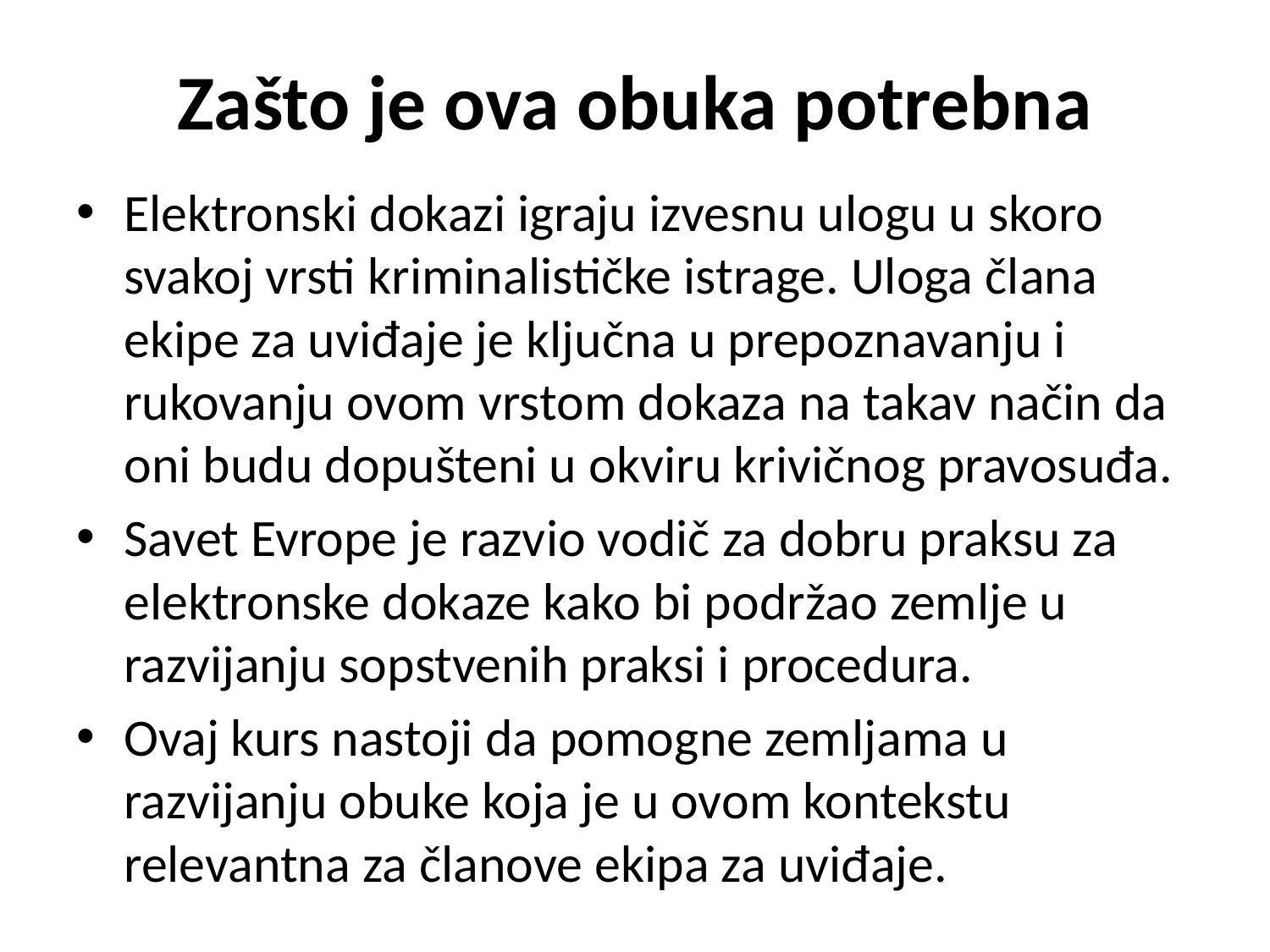

# Zašto je ova obuka potrebna
Elektronski dokazi igraju izvesnu ulogu u skoro svakoj vrsti kriminalističke istrage. Uloga člana ekipe za uviđaje je ključna u prepoznavanju i rukovanju ovom vrstom dokaza na takav način da oni budu dopušteni u okviru krivičnog pravosuđa.
Savet Evrope je razvio vodič za dobru praksu za elektronske dokaze kako bi podržao zemlje u razvijanju sopstvenih praksi i procedura.
Ovaj kurs nastoji da pomogne zemljama u razvijanju obuke koja je u ovom kontekstu relevantna za članove ekipa za uviđaje.